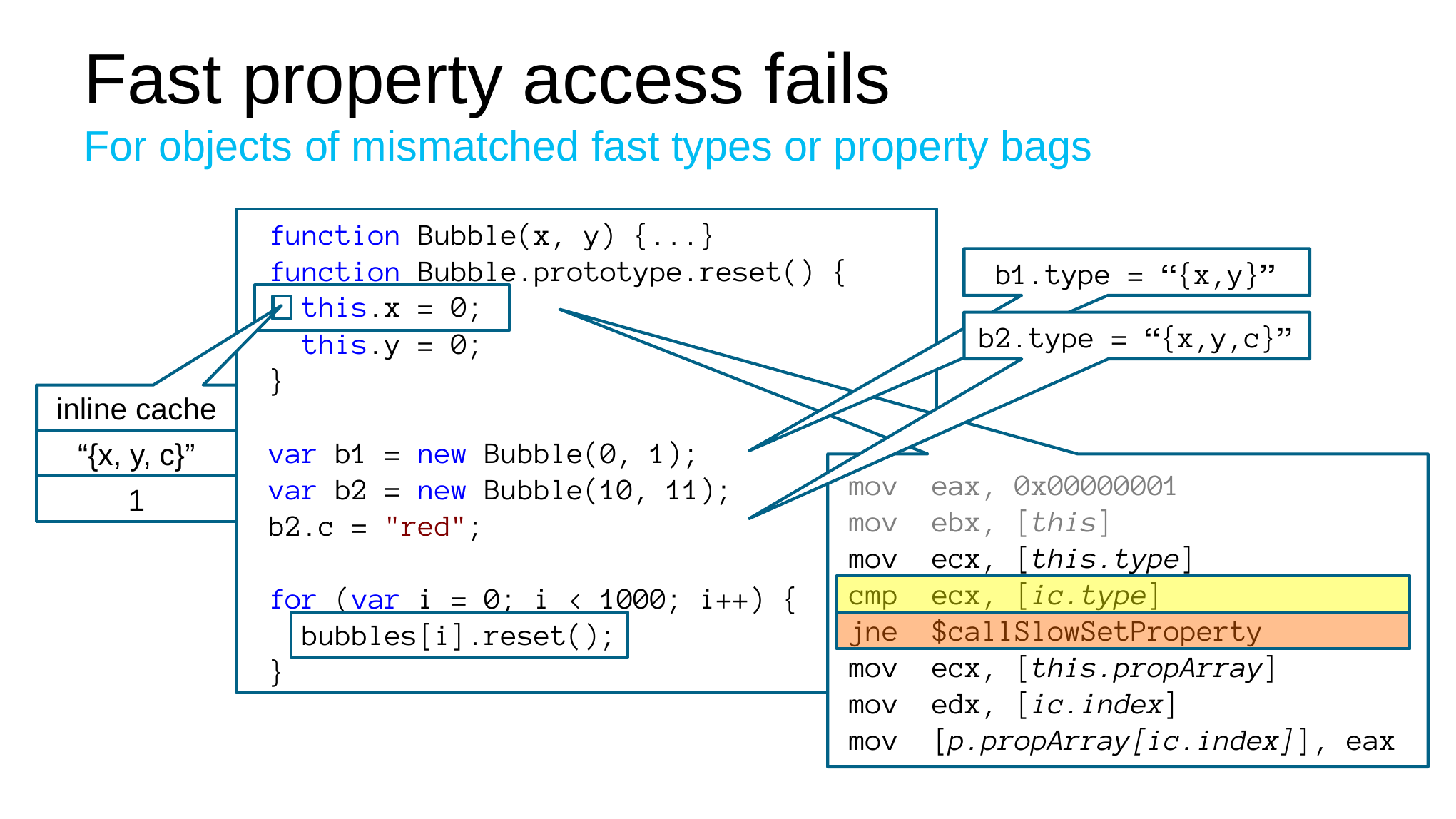

# Fast property access fails For objects of mismatched fast types or property bags
function Bubble(x, y) {...}
function Bubble.prototype.reset() {
  this.x = 0;
  this.y = 0;
}

var b1 = new Bubble(0, 1);
var b2 = new Bubble(10, 11);
b2.c = "red";

for (var i = 0; i < 1000; i++) {
  bubbles[i].reset();
}
b1.type = “{x,y}”
b1.type = “{x,y}”

b2.type = “{x,y,c}”
b2.type = “{x,y,c}”
inline cache
0
“{x, y}”
“{x, y, c}”
mov  eax, 0x00000001
mov  ebx, [this]
mov  ecx, [this.type]
cmp  ecx, [ic.type]
jne  $callSlowSetProperty
mov  ecx, [this.propArray]
mov  edx, [ic.index]
mov  [p.propArray[ic.index]], eax
0
1